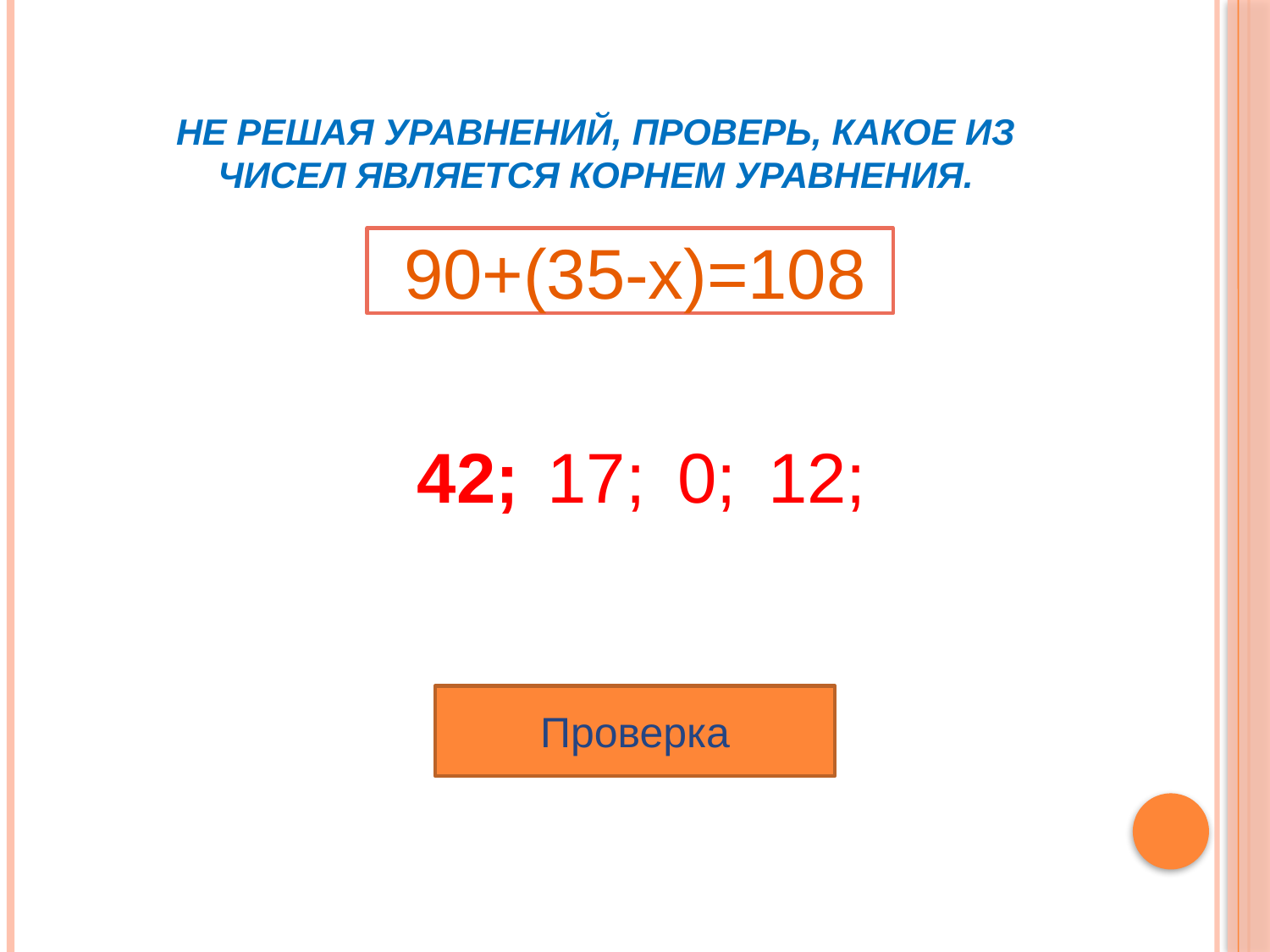

Не решая уравнений, проверь, какое из чисел является корнем уравнения.
90+(35-х)=108

42;
17;
0;
 12;
Проверка